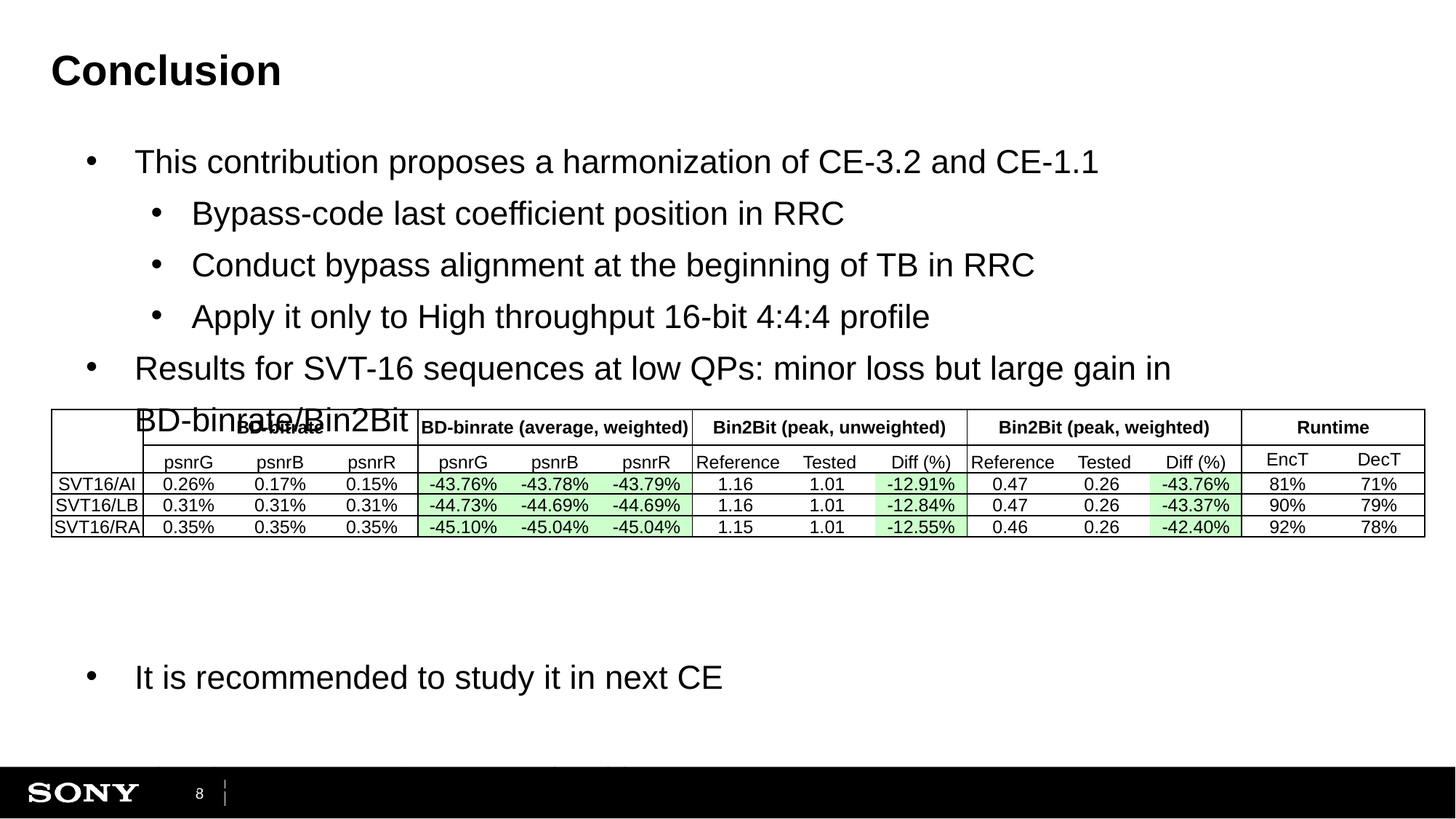

# Conclusion
This contribution proposes a harmonization of CE-3.2 and CE-1.1
Bypass-code last coefficient position in RRC
Conduct bypass alignment at the beginning of TB in RRC
Apply it only to High throughput 16-bit 4:4:4 profile
Results for SVT-16 sequences at low QPs: minor loss but large gain in BD-binrate/Bin2Bit

It is recommended to study it in next CE

Thanks to OPPO for cross-checking

|  | BD-bitrate |  |  | BD-binrate (average, weighted) |  |  | Bin2Bit (peak, unweighted) |  |  | Bin2Bit (peak, weighted) |  |  | Runtime |  |
| --- | --- | --- | --- | --- | --- | --- | --- | --- | --- | --- | --- | --- | --- | --- |
|  | psnrG | psnrB | psnrR | psnrG | psnrB | psnrR | Reference | Tested | Diff (%) | Reference | Tested | Diff (%) | EncT | DecT |
| SVT16/AI | 0.26% | 0.17% | 0.15% | -43.76% | -43.78% | -43.79% | 1.16 | 1.01 | -12.91% | 0.47 | 0.26 | -43.76% | 81% | 71% |
| SVT16/LB | 0.31% | 0.31% | 0.31% | -44.73% | -44.69% | -44.69% | 1.16 | 1.01 | -12.84% | 0.47 | 0.26 | -43.37% | 90% | 79% |
| SVT16/RA | 0.35% | 0.35% | 0.35% | -45.10% | -45.04% | -45.04% | 1.15 | 1.01 | -12.55% | 0.46 | 0.26 | -42.40% | 92% | 78% |